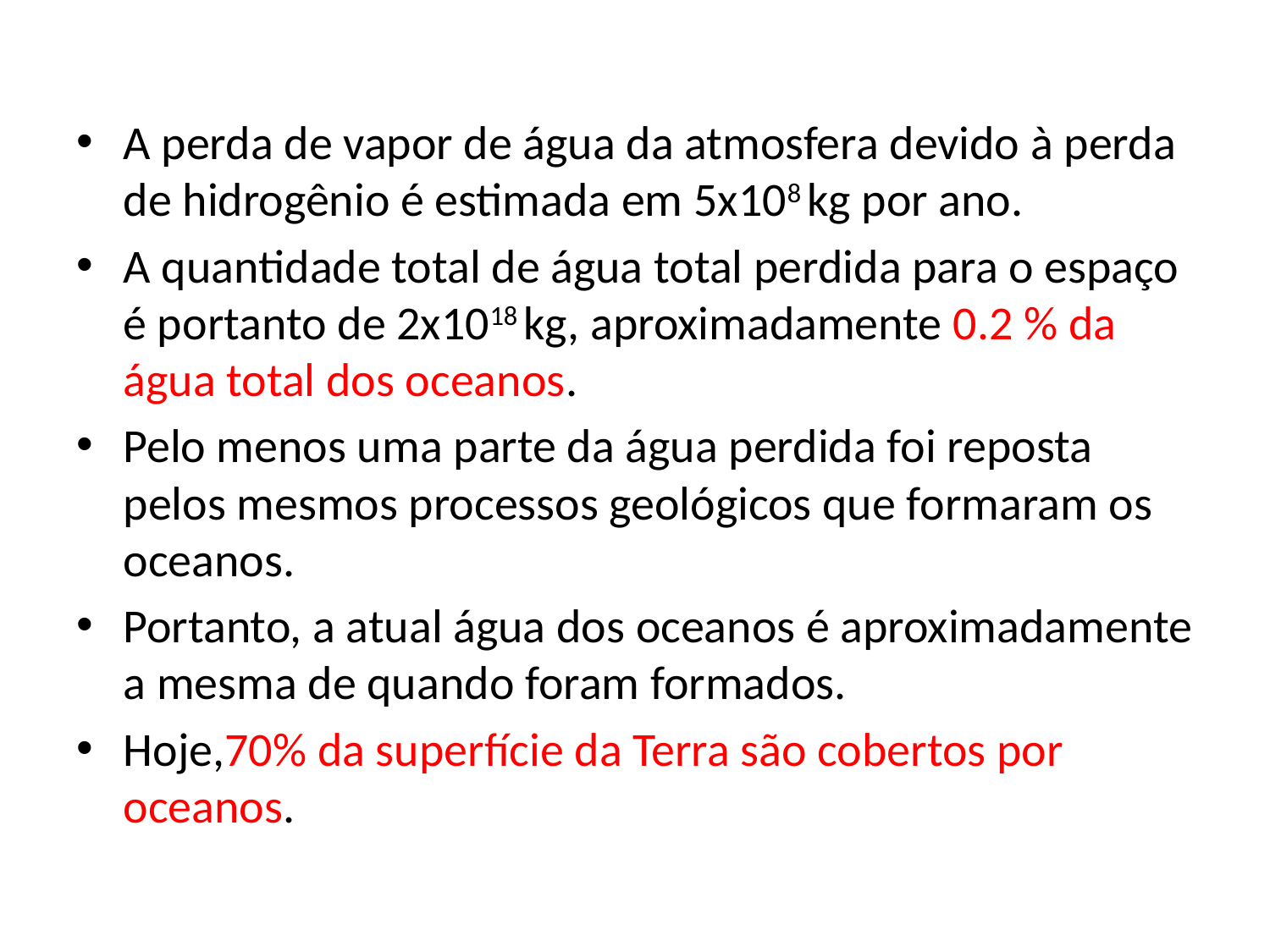

A perda de vapor de água da atmosfera devido à perda de hidrogênio é estimada em 5x108 kg por ano.
A quantidade total de água total perdida para o espaço é portanto de 2x1018 kg, aproximadamente 0.2 % da água total dos oceanos.
Pelo menos uma parte da água perdida foi reposta pelos mesmos processos geológicos que formaram os oceanos.
Portanto, a atual água dos oceanos é aproximadamente a mesma de quando foram formados.
Hoje,70% da superfície da Terra são cobertos por oceanos.